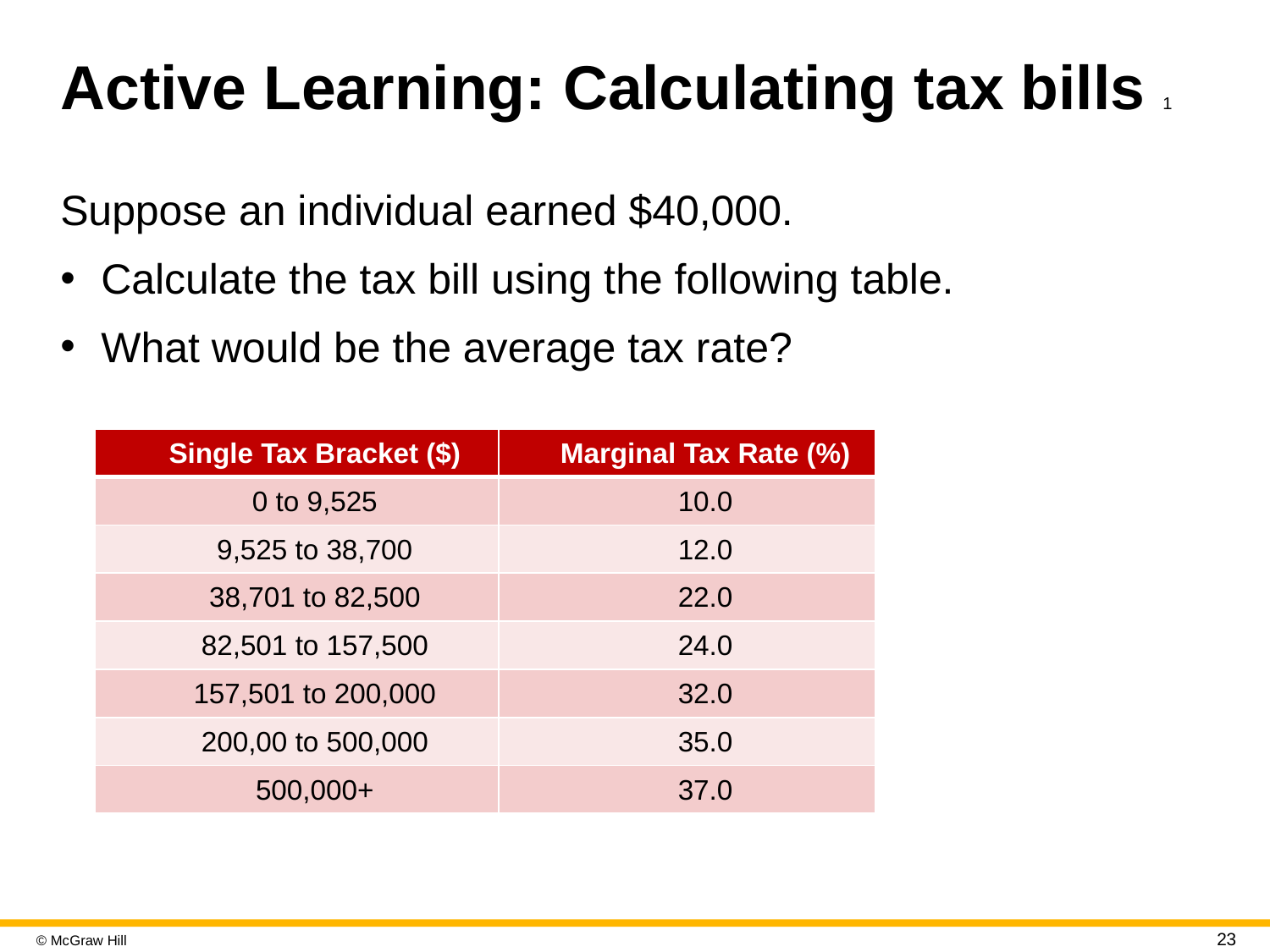

# Active Learning: Calculating tax bills 1
Suppose an individual earned $40,000.
Calculate the tax bill using the following table.
What would be the average tax rate?
| Single Tax Bracket ($) | Marginal Tax Rate (%) |
| --- | --- |
| 0 to 9,525 | 10.0 |
| 9,525 to 38,700 | 12.0 |
| 38,701 to 82,500 | 22.0 |
| 82,501 to 157,500 | 24.0 |
| 157,501 to 200,000 | 32.0 |
| 200,00 to 500,000 | 35.0 |
| 500,000+ | 37.0 |